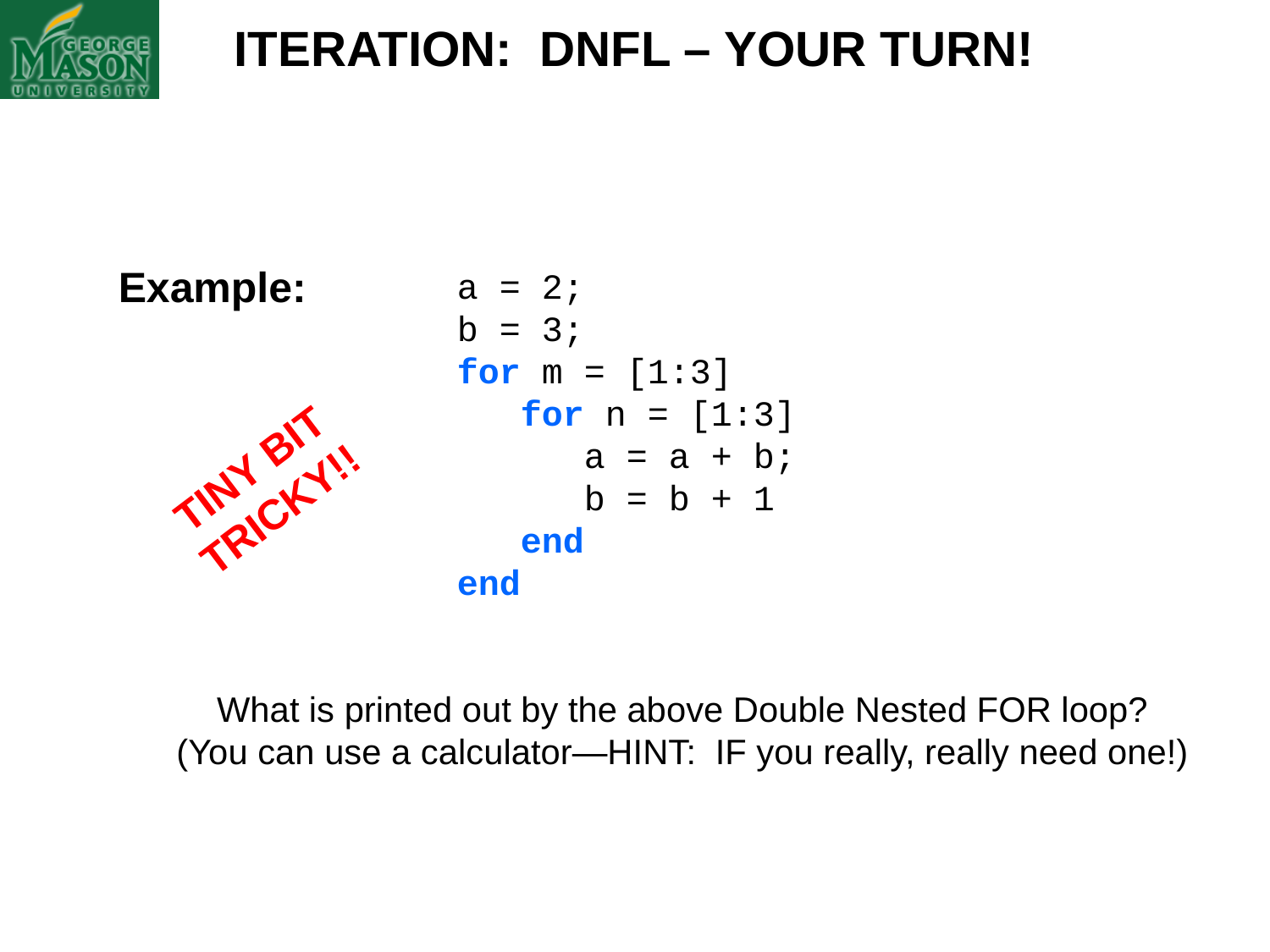

ITERATION:  DNFL – YOUR TURN!
Example:
		  a = 2;
		  b = 3;
		  for m = [1:3]
		     for n = [1:3]
	              a = a + b;
			  b = b + 1
		     end
		  end

What is printed out by the above Double Nested FOR loop?
(You can use a calculator—HINT:  IF you really, really need one!)
TINY BIT
TRICKY!!